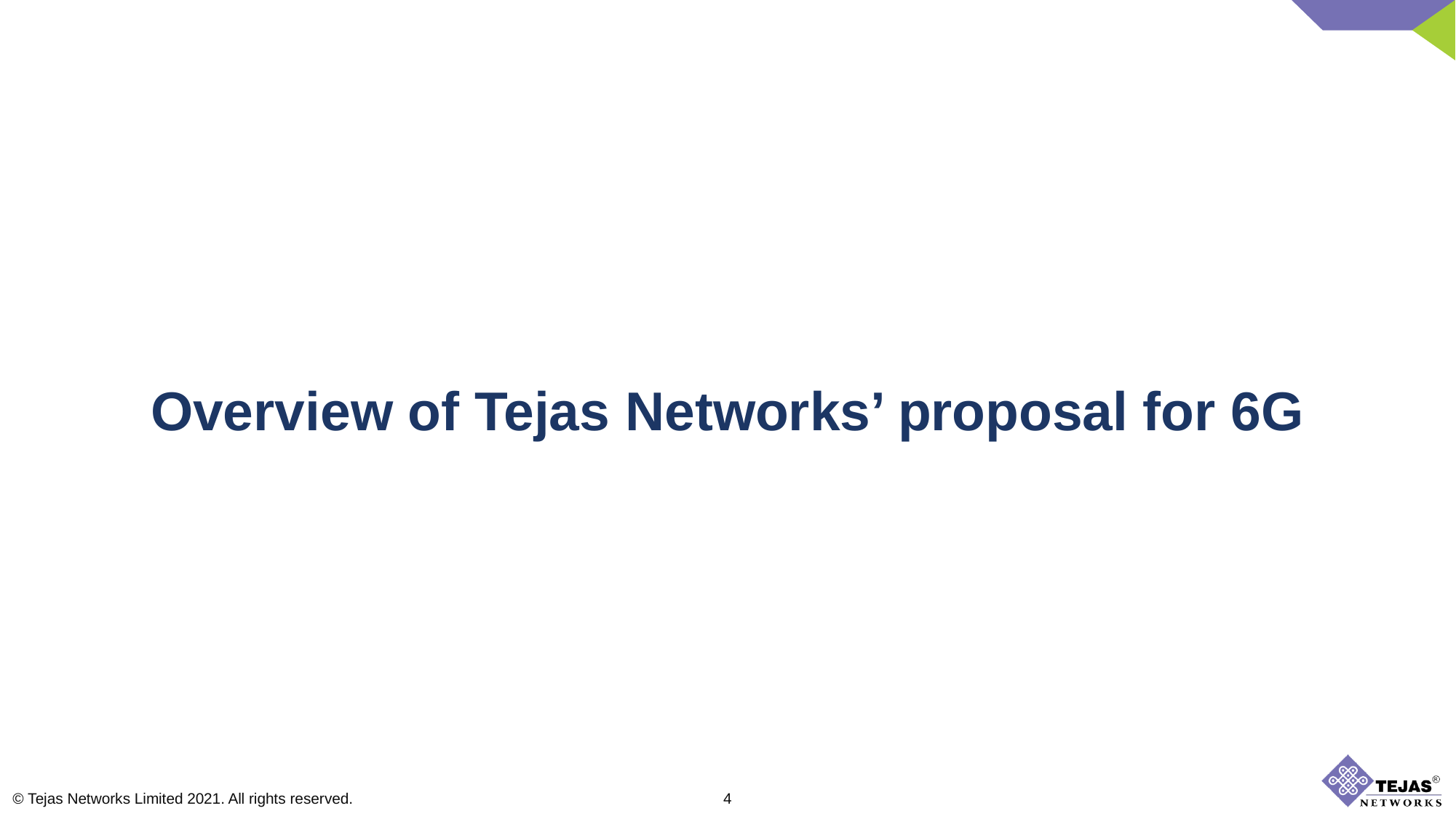

Overview of Tejas Networks’ proposal for 6G